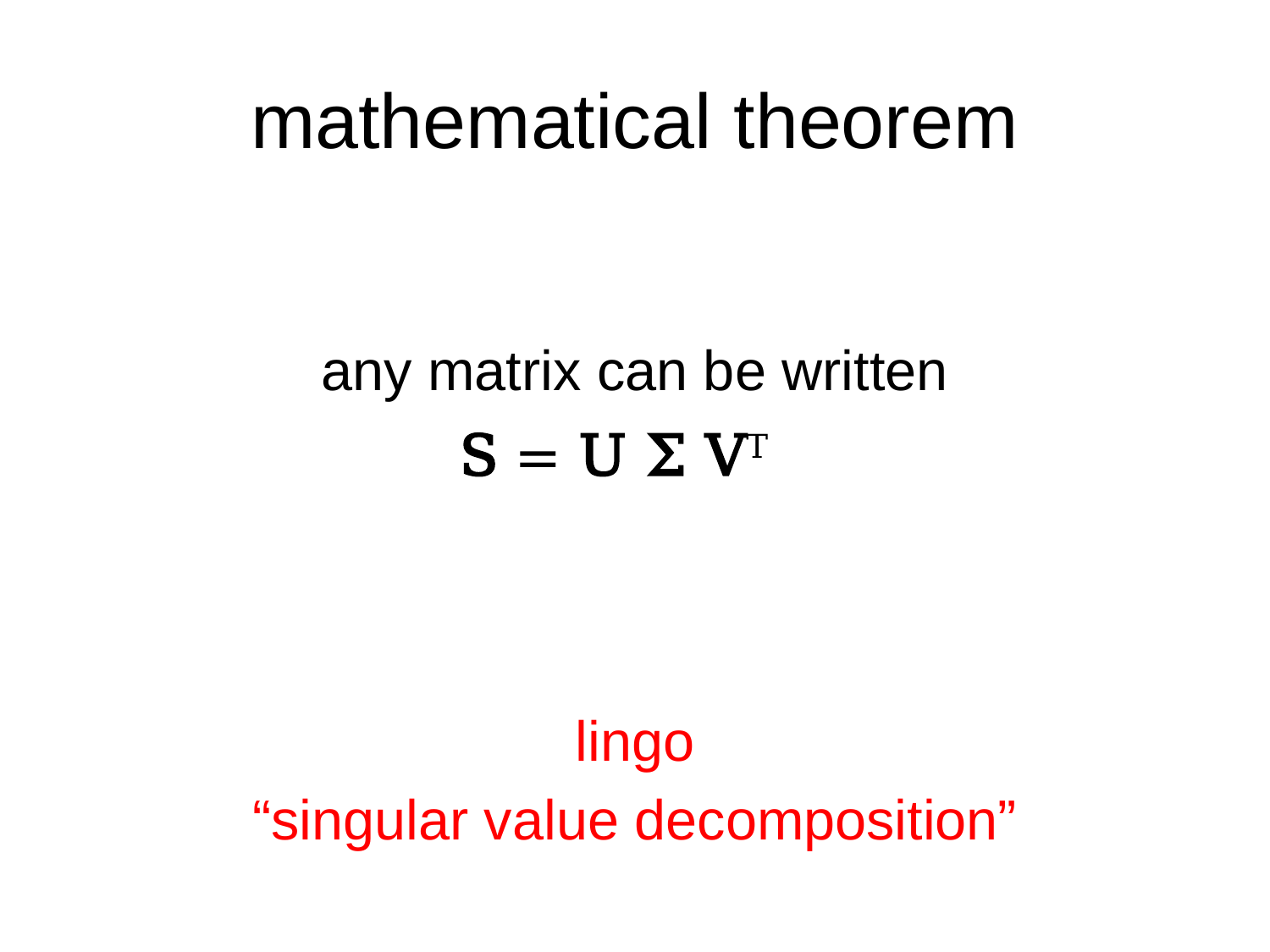

# mathematical theorem
any matrix can be written

S = U Σ VT
lingo
“singular value decomposition”